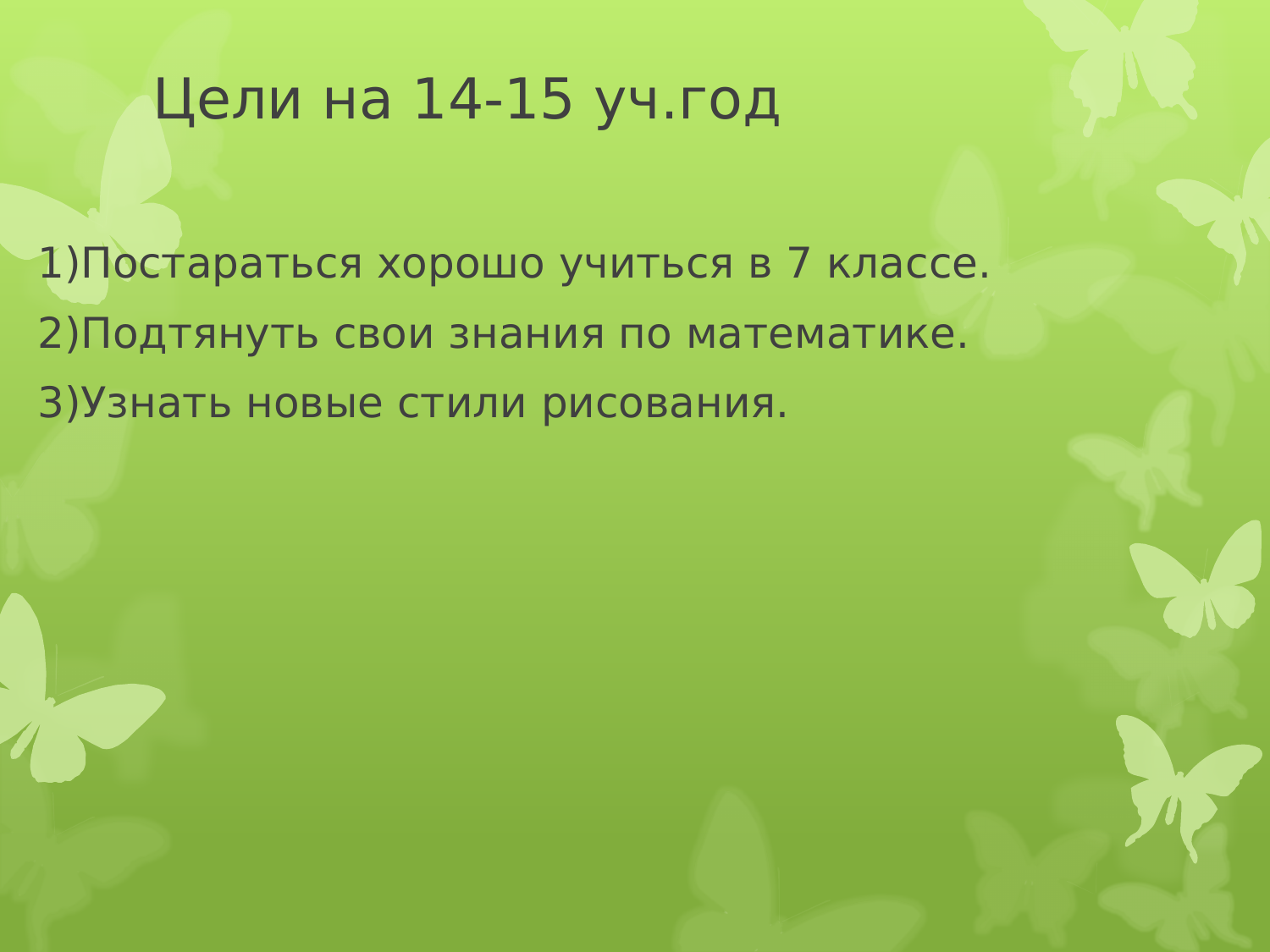

# Цели на 14-15 уч.год
1)Постараться хорошо учиться в 7 классе.
2)Подтянуть свои знания по математике.
3)Узнать новые стили рисования.